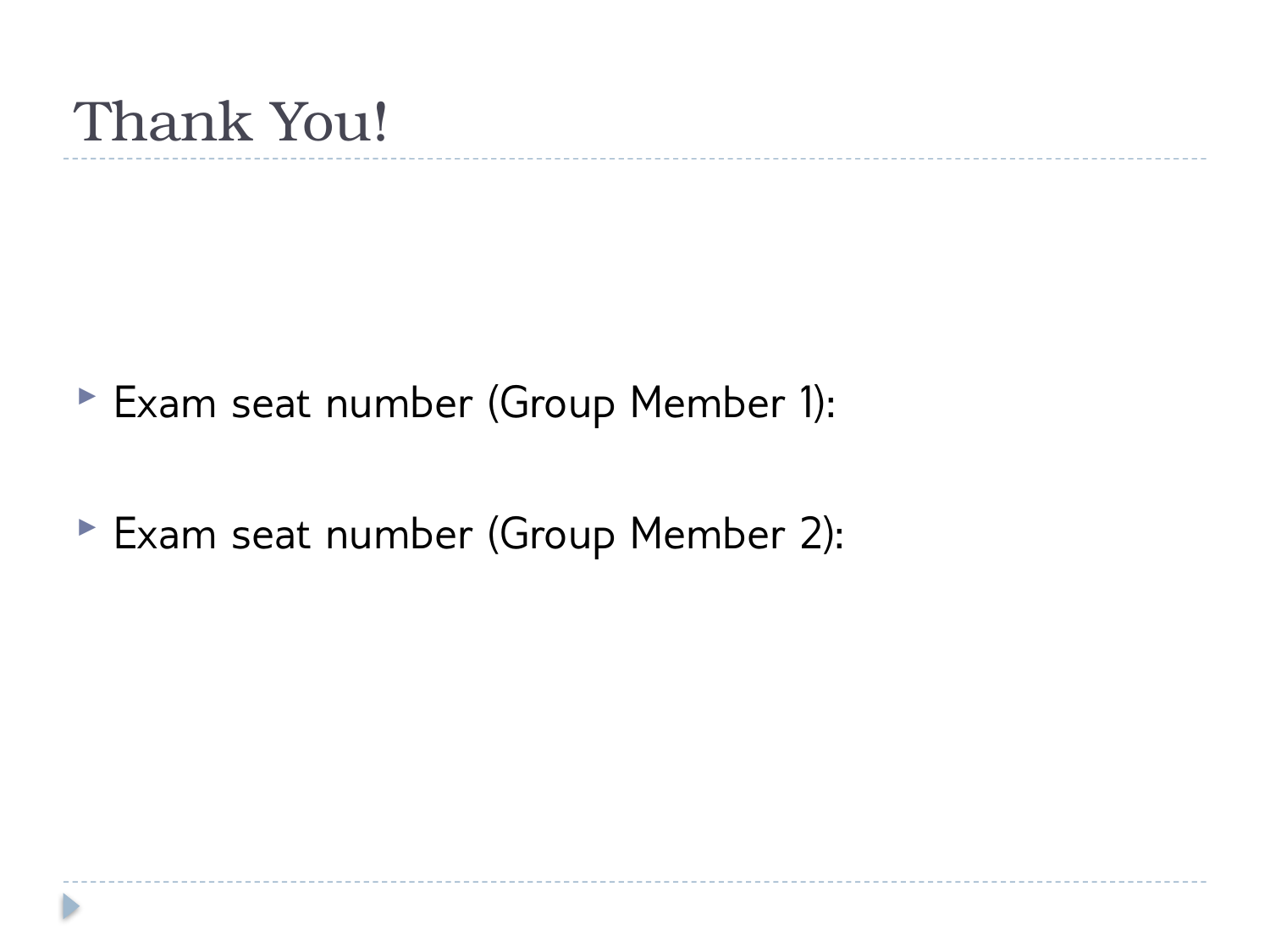

# Thank You!

Exam seat number (Group Member 1):

Exam seat number (Group Member 2):